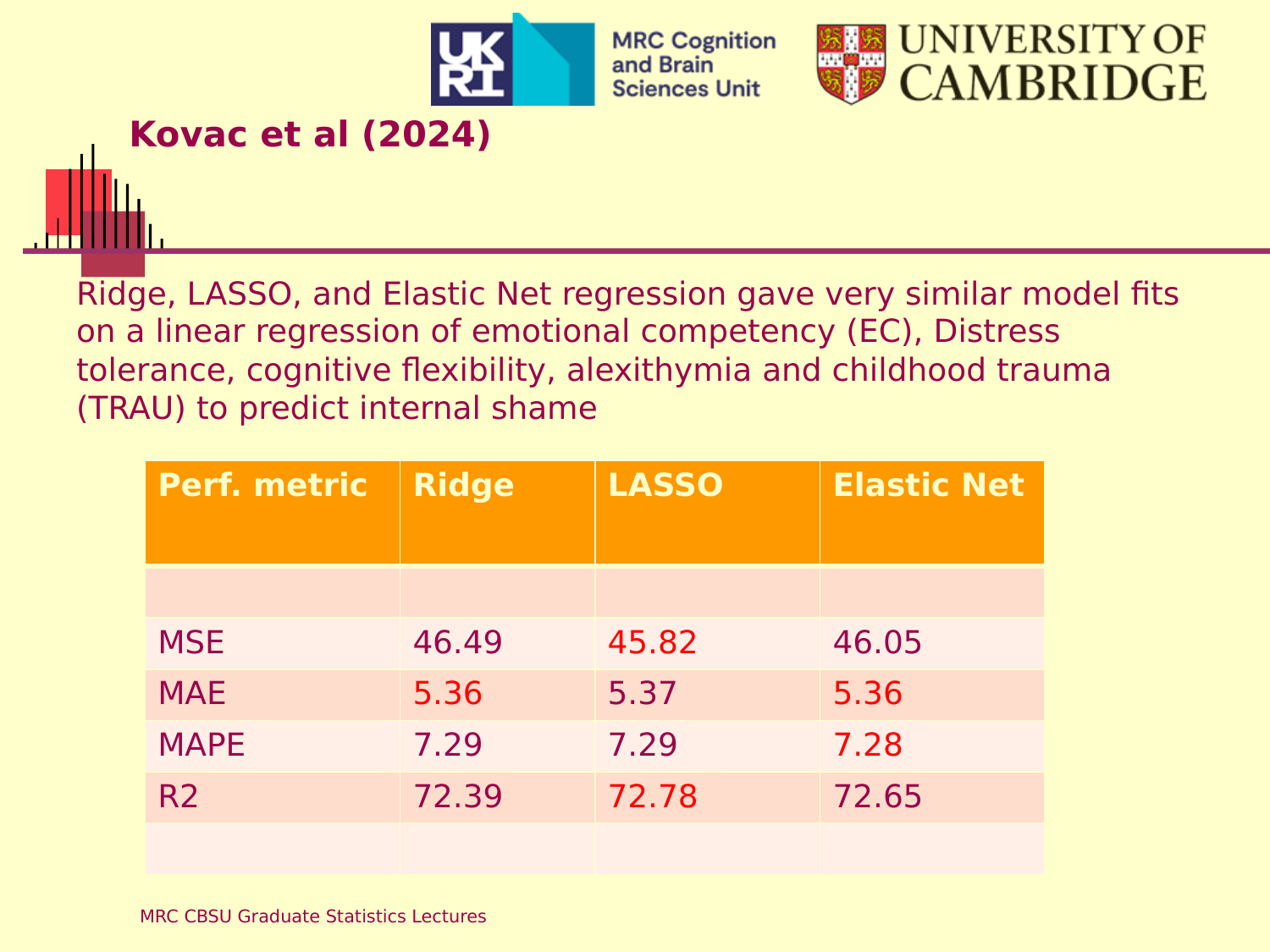

# Kovac et al (2024)

Ridge, LASSO, and Elastic Net regression gave very similar model fits on a linear regression of emotional competency (EC), Distress tolerance, cognitive flexibility, alexithymia and childhood trauma (TRAU) to predict internal shame

| Perf. metric | Ridge | LASSO | Elastic Net |
| --- | --- | --- | --- |
|  |  |  |  |
| MSE | 46.49 | 45.82 | 46.05 |
| MAE | 5.36 | 5.37 | 5.36 |
| MAPE | 7.29 | 7.29 | 7.28 |
| R2 | 72.39 | 72.78 | 72.65 |
|  |  |  |  |
MRC CBSU Graduate Statistics Lectures